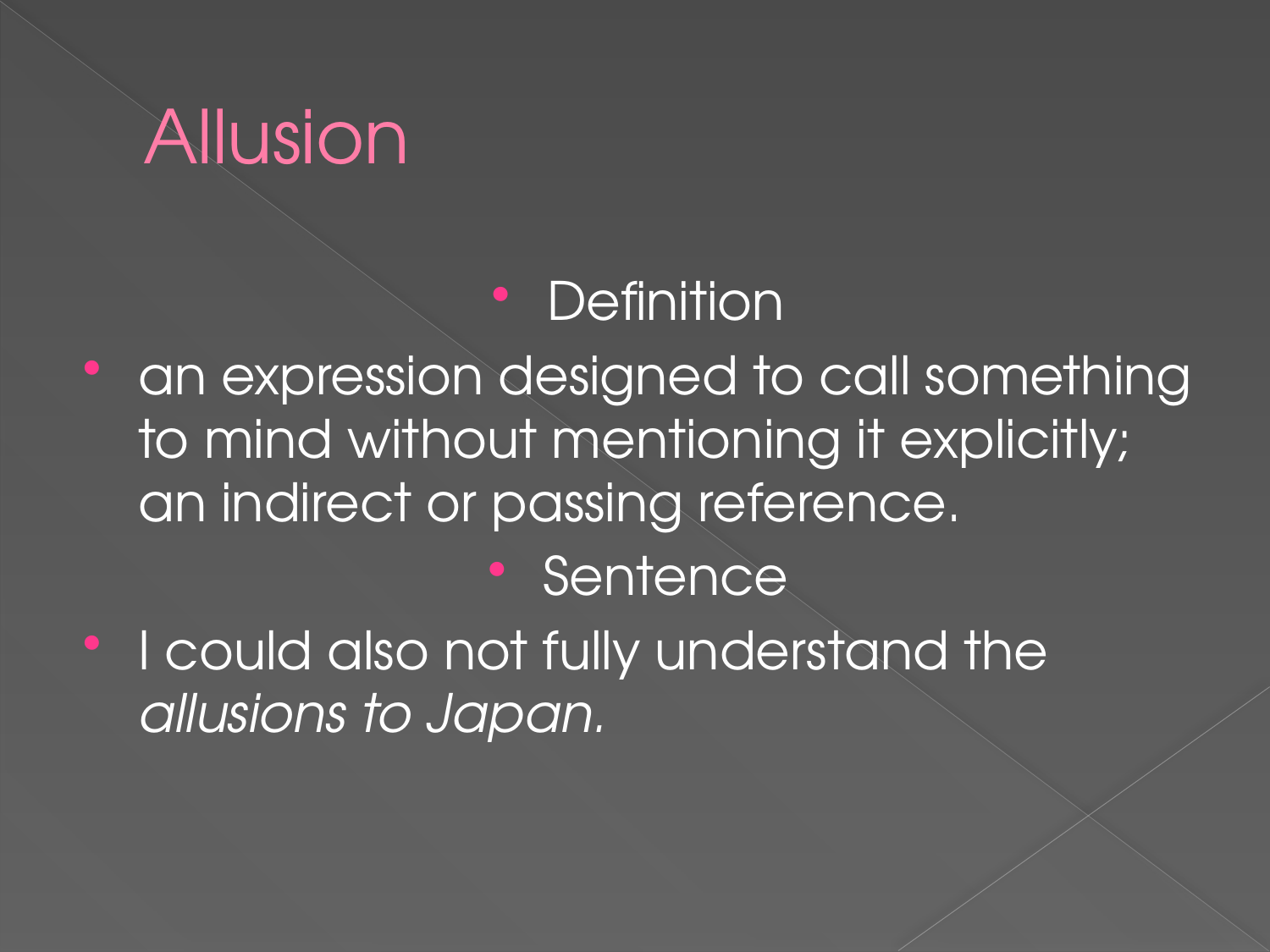

# Allusion
Definition
an expression designed to call something to mind without mentioning it explicitly; an indirect or passing reference.
Sentence
I could also not fully understand the allusions to Japan.